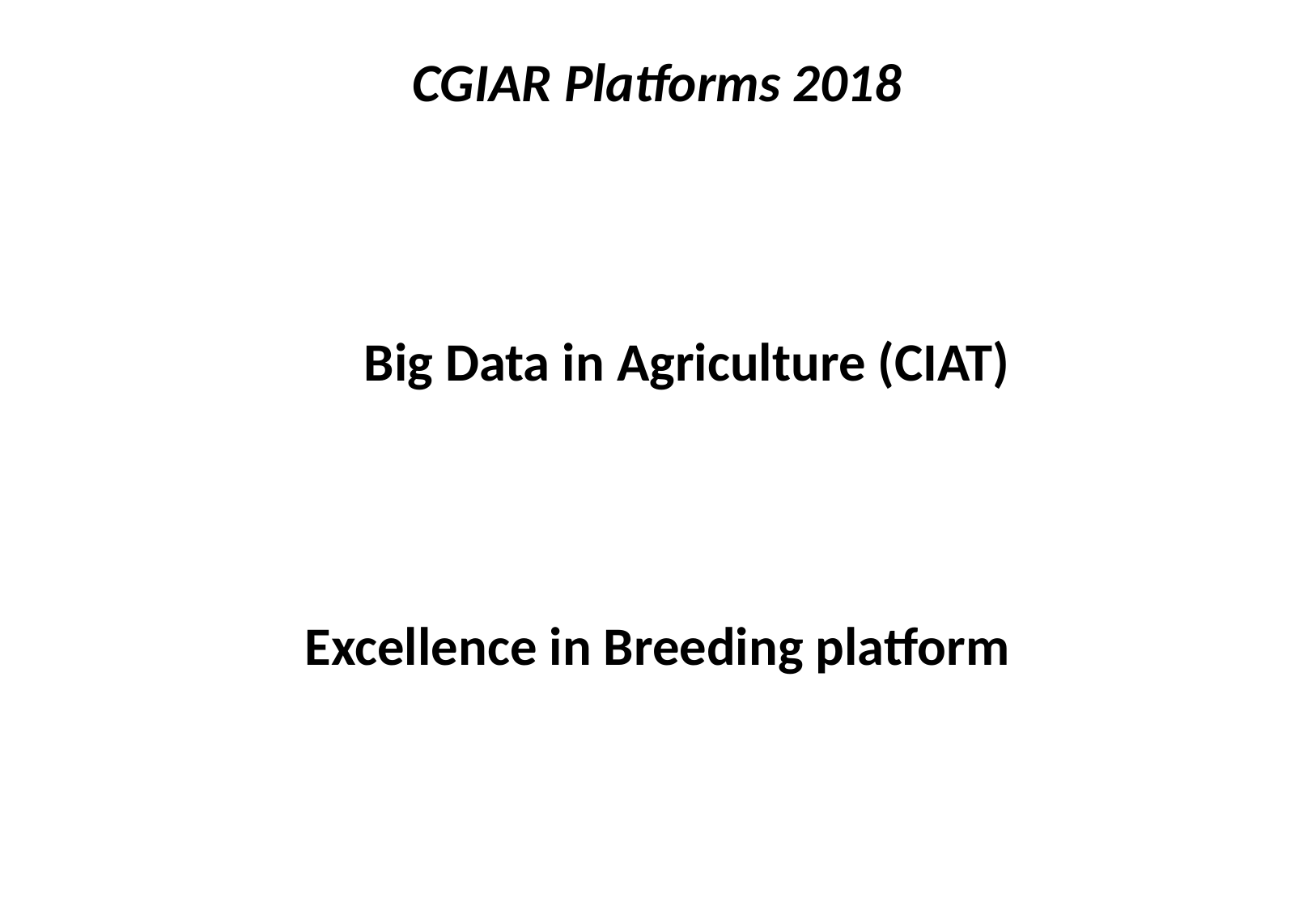

CGIAR Platforms 2018
Big Data in Agriculture (CIAT)
Excellence in Breeding platform